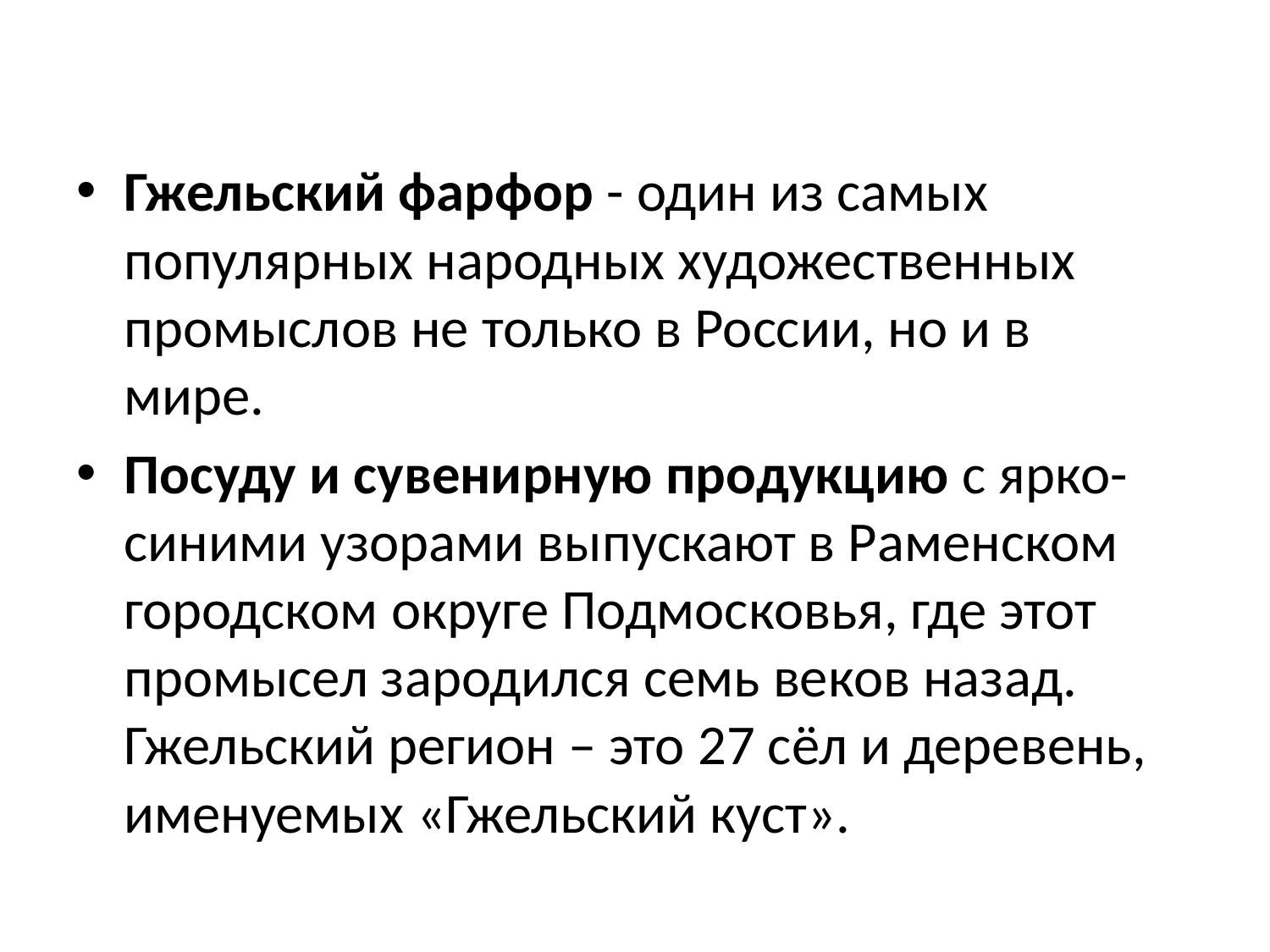

#
Гжельский фарфор - один из самых популярных народных художественных промыслов не только в России, но и в мире.
Посуду и сувенирную продукцию с ярко-синими узорами выпускают в Раменском городском округе Подмосковья, где этот промысел зародился семь веков назад. Гжельский регион – это 27 сёл и деревень, именуемых «Гжельский куст».